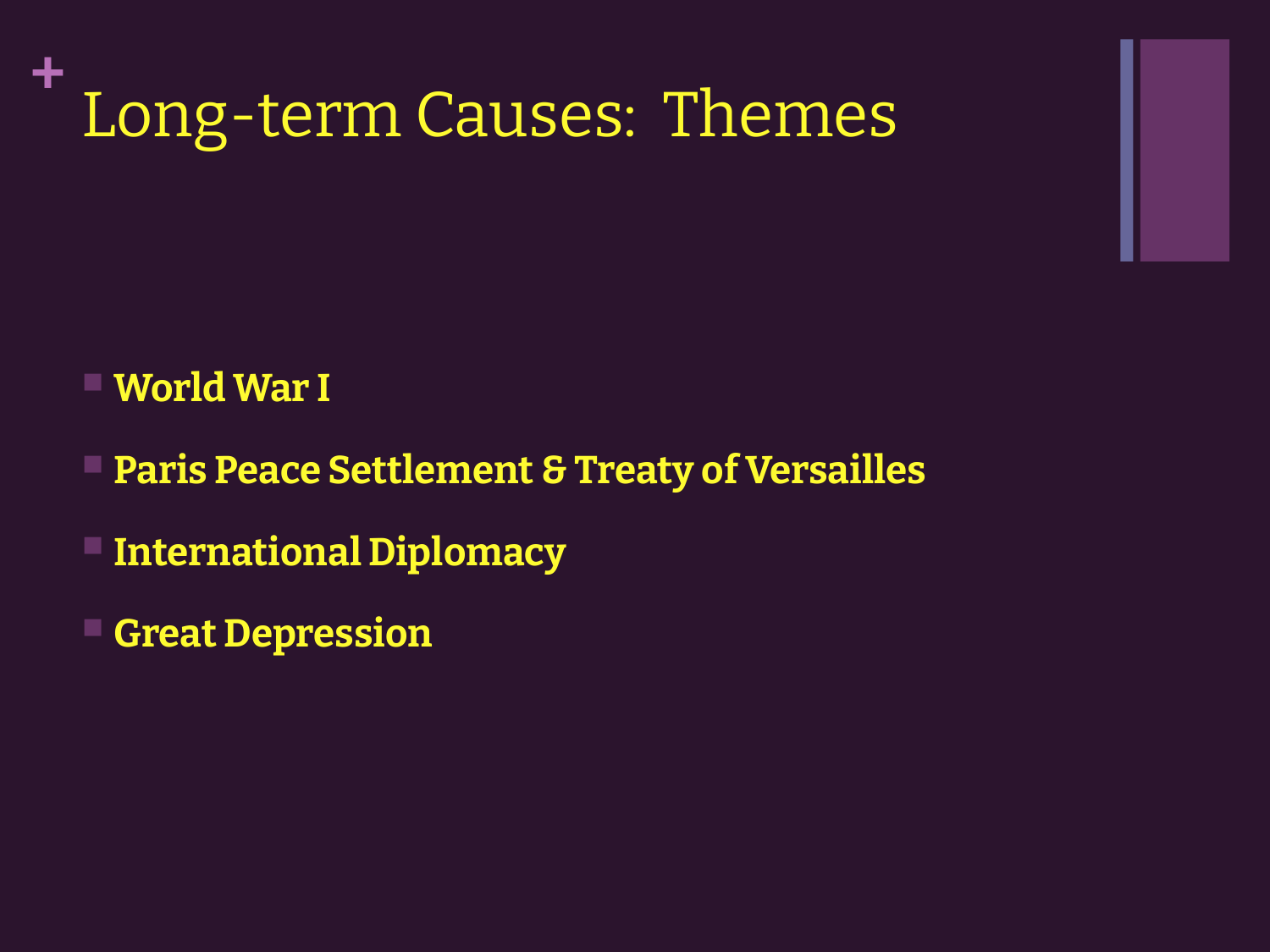

# Long-term Causes:  Themes

World War I
Paris Peace Settlement & Treaty of Versailles
International Diplomacy
Great Depression